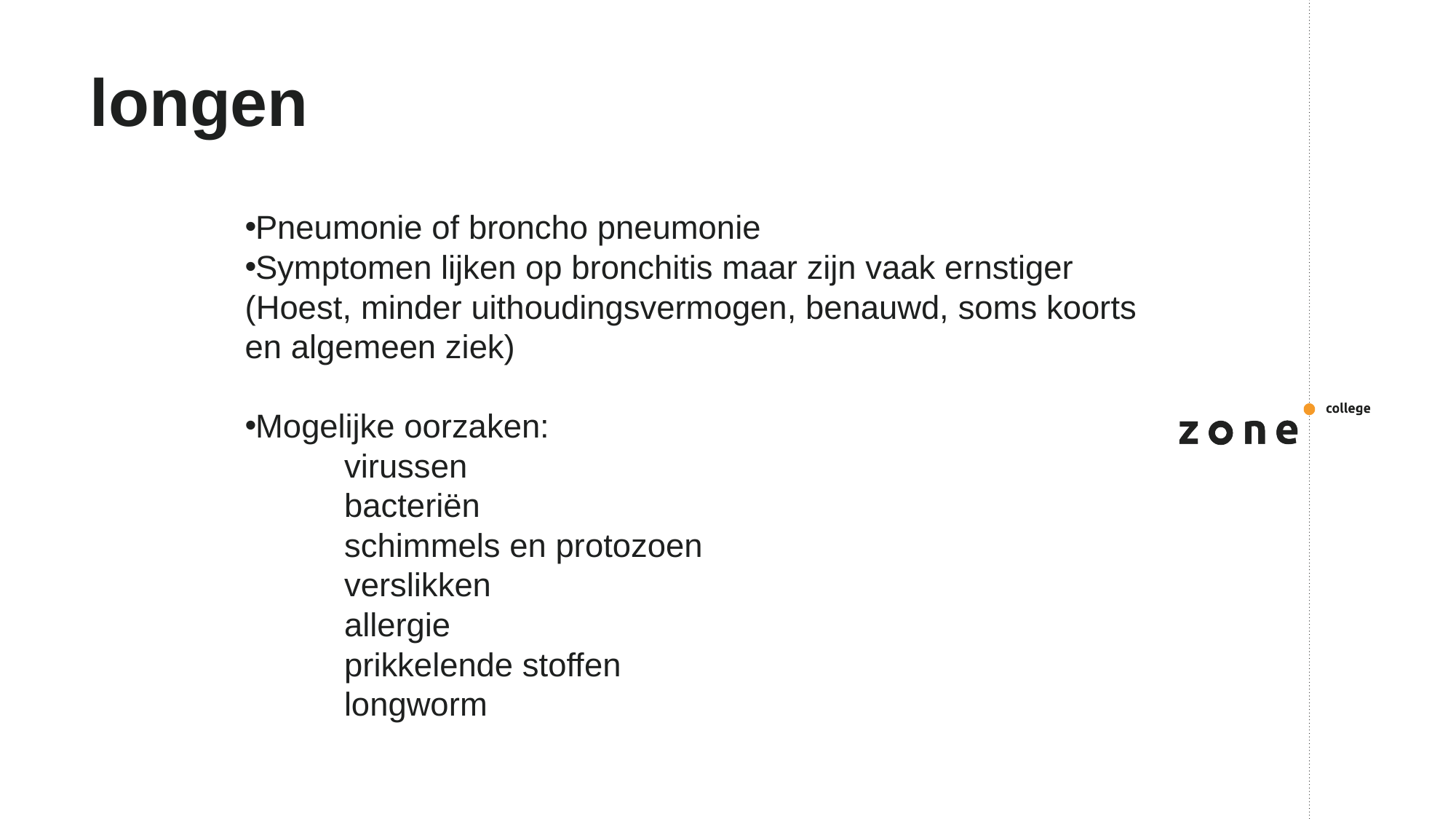

# longen
Pneumonie of broncho pneumonie
Symptomen lijken op bronchitis maar zijn vaak ernstiger (Hoest, minder uithoudingsvermogen, benauwd, soms koorts en algemeen ziek)

Mogelijke oorzaken:
	virussen
	bacteriën
	schimmels en protozoen
	verslikken
	allergie
	prikkelende stoffen
	longworm